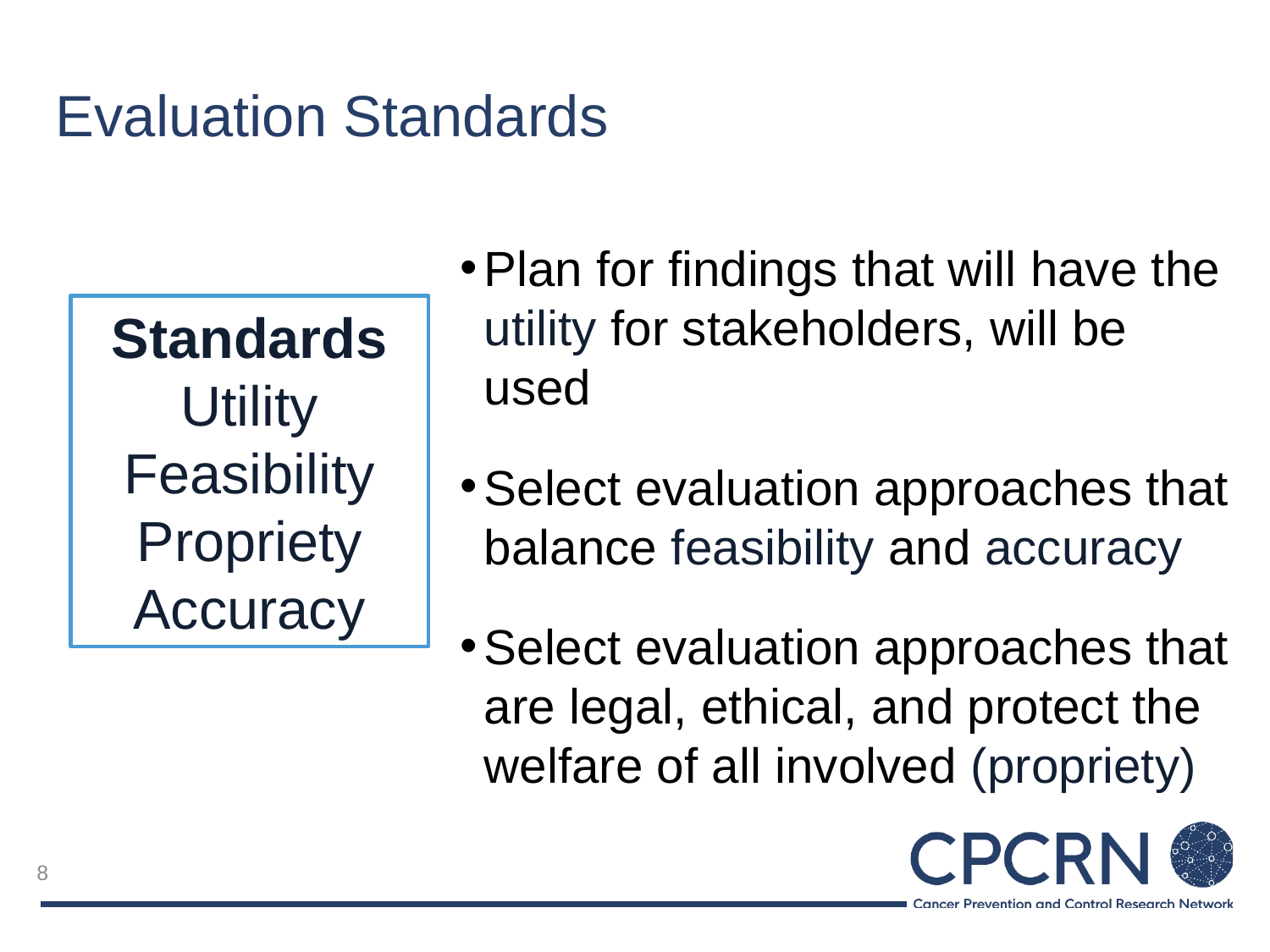

# Evaluation Standards
Plan for findings that will have the utility for stakeholders, will be used
Select evaluation approaches that balance feasibility and accuracy
Select evaluation approaches that are legal, ethical, and protect the welfare of all involved (propriety)
Standards
Utility
Feasibility
Propriety
Accuracy

8